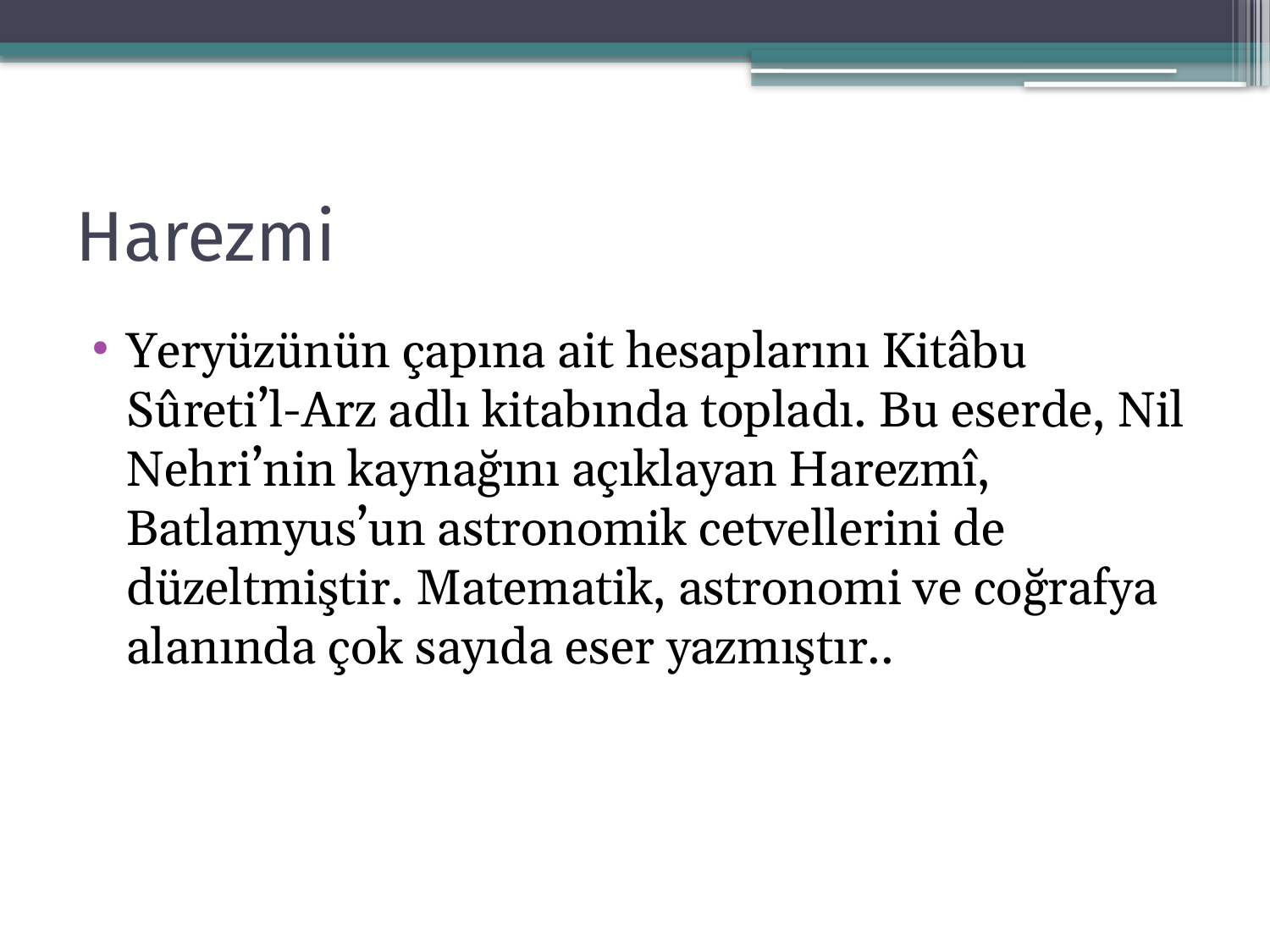

# Harezmi
Yeryüzünün çapına ait hesaplarını Kitâbu Sûreti’l-Arz adlı kitabında topladı. Bu eserde, Nil Nehri’nin kaynağını açıklayan Harezmî, Batlamyus’un astronomik cetvellerini de düzeltmiştir. Matematik, astronomi ve coğrafya alanında çok sayıda eser yazmıştır..